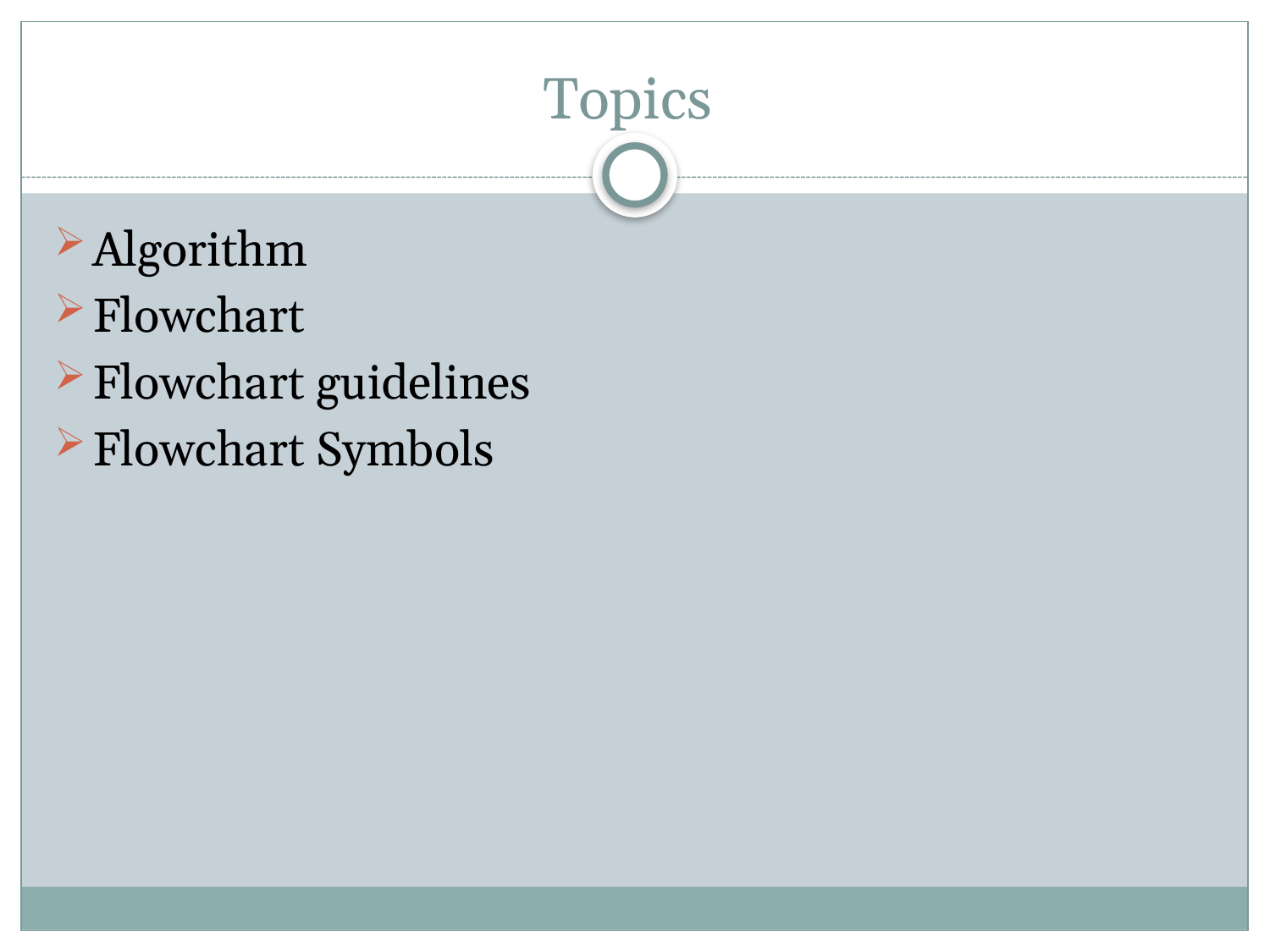

# Topics
Algorithm
Flowchart
Flowchart guidelines
Flowchart Symbols